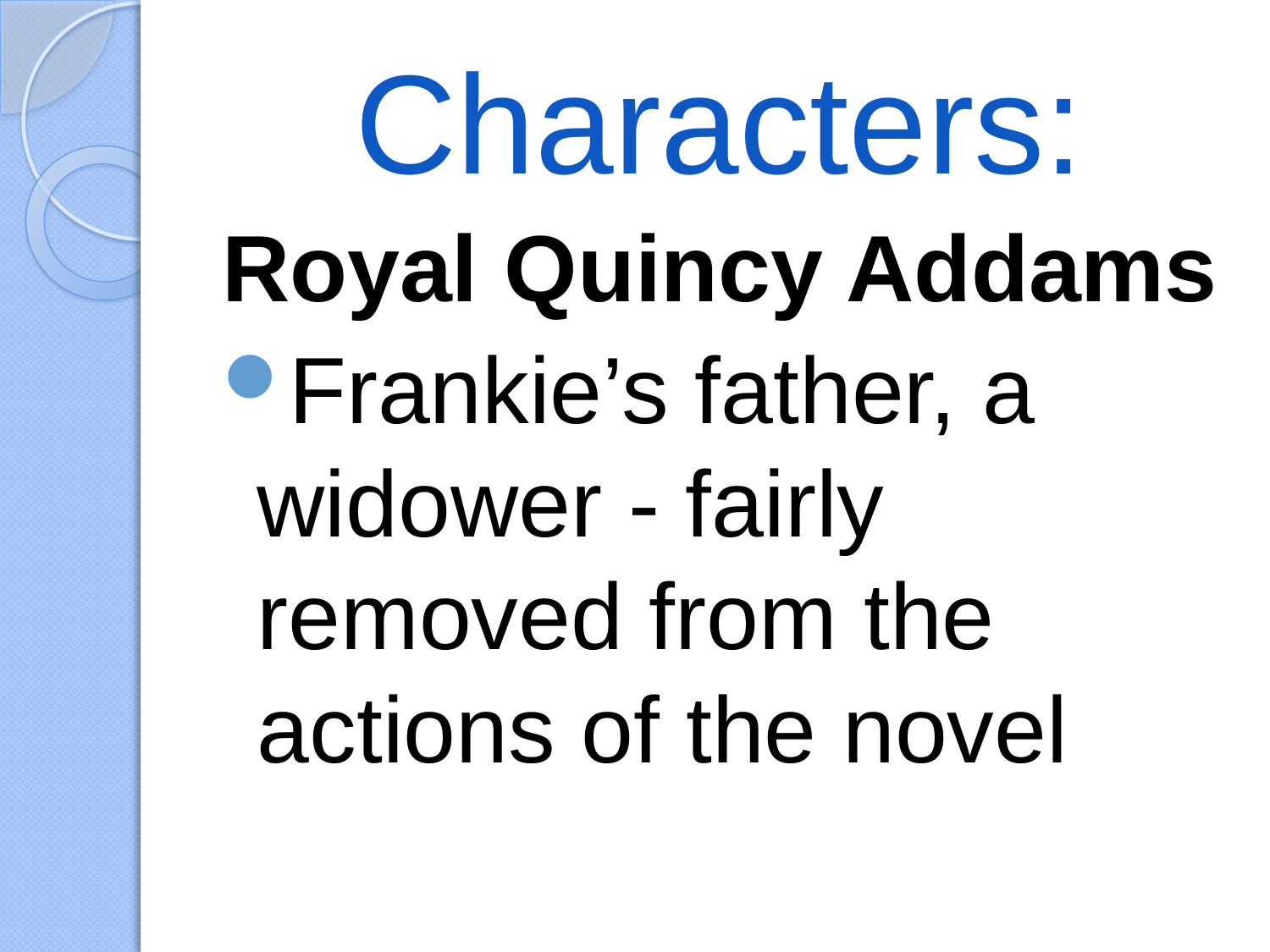

# Characters:
Royal Quincy Addams
Frankie’s father, a widower - fairly removed from the actions of the novel